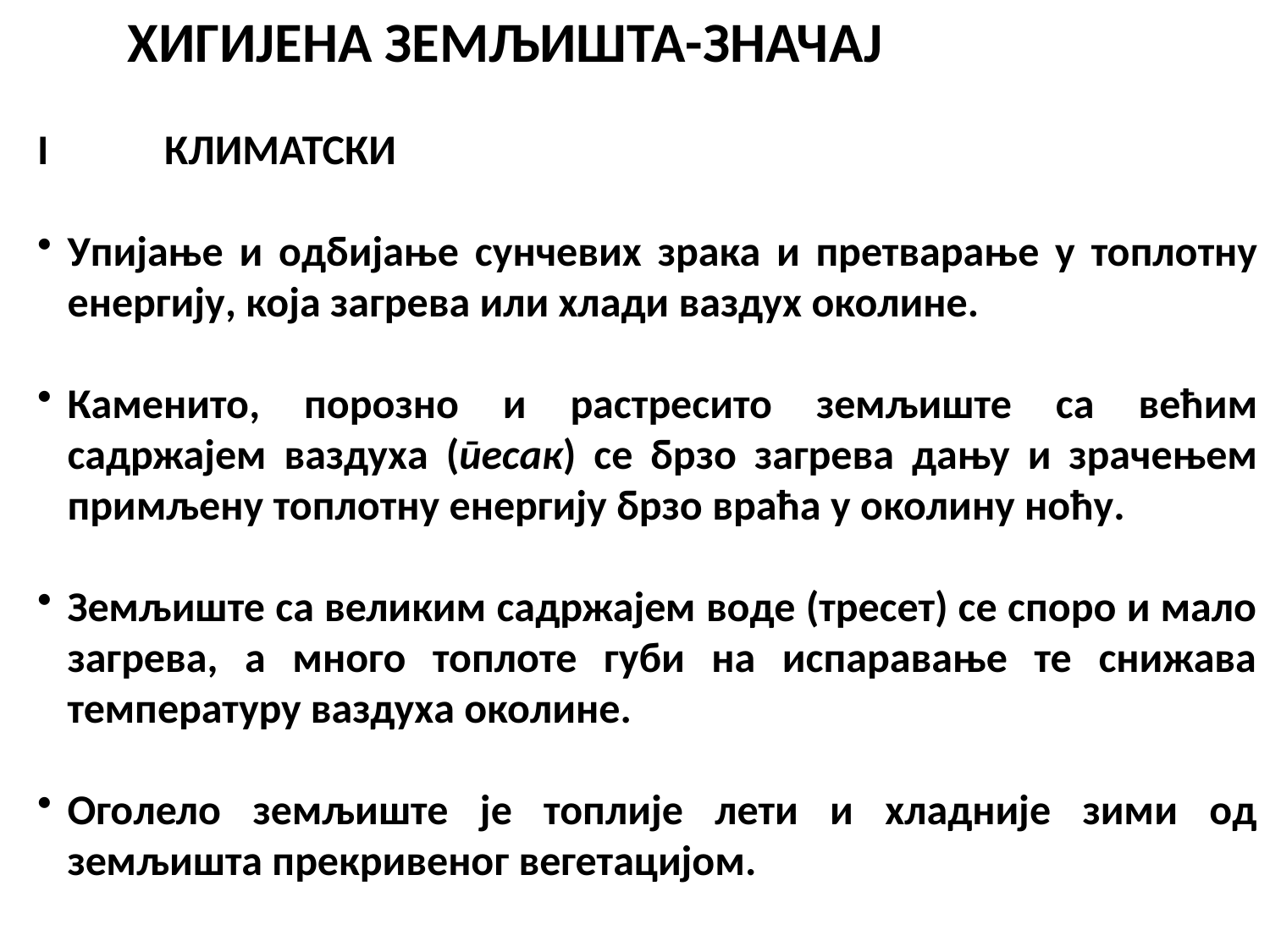

ХИГИЈЕНА ЗЕМЉИШТА-ЗНАЧАЈ
I	КЛИМАТСКИ

Упијање и одбијање сунчевих зрака и претварање у топлотну енергију, која загрева или хлади ваздух околине.

Каменито, порозно и растресито земљиште са већим садржајем ваздуха (песак) се брзо загрева дању и зрачењем примљену топлотну енергију брзо враћа у околину ноћу.

Земљиште са великим садржајем воде (тресет) се споро и мало загрева, а много топлоте губи на испаравање те снижава температуру ваздуха околине.

Оголело земљиште је топлије лети и хладније зими од земљишта прекривеног вегетацијом.